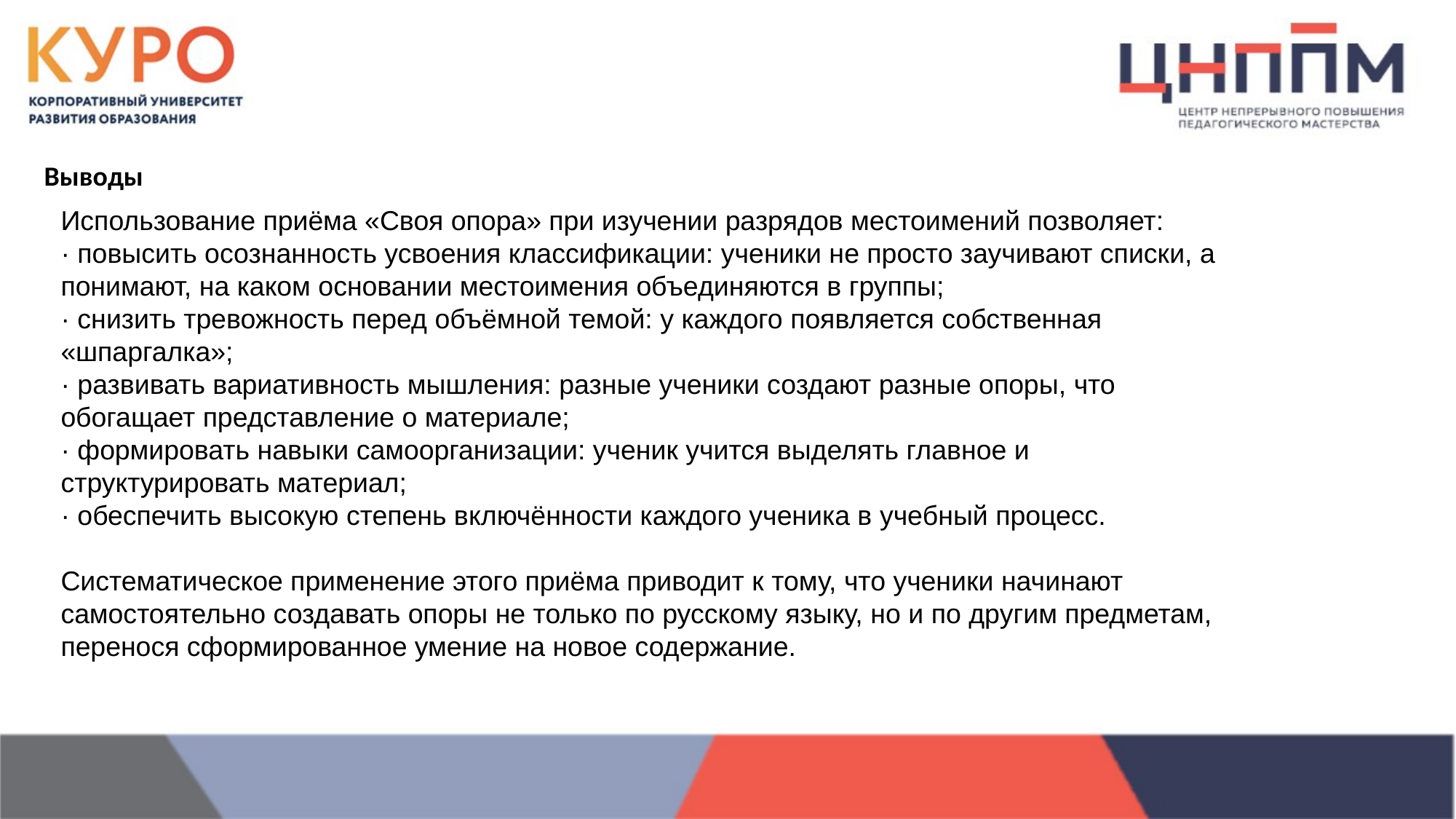

Выводы
Использование приёма «Своя опора» при изучении разрядов местоимений позволяет:
· повысить осознанность усвоения классификации: ученики не просто заучивают списки, а понимают, на каком основании местоимения объединяются в группы;
· снизить тревожность перед объёмной темой: у каждого появляется собственная «шпаргалка»;
· развивать вариативность мышления: разные ученики создают разные опоры, что обогащает представление о материале;
· формировать навыки самоорганизации: ученик учится выделять главное и структурировать материал;
· обеспечить высокую степень включённости каждого ученика в учебный процесс.

Систематическое применение этого приёма приводит к тому, что ученики начинают самостоятельно создавать опоры не только по русскому языку, но и по другим предметам, перенося сформированное умение на новое содержание.